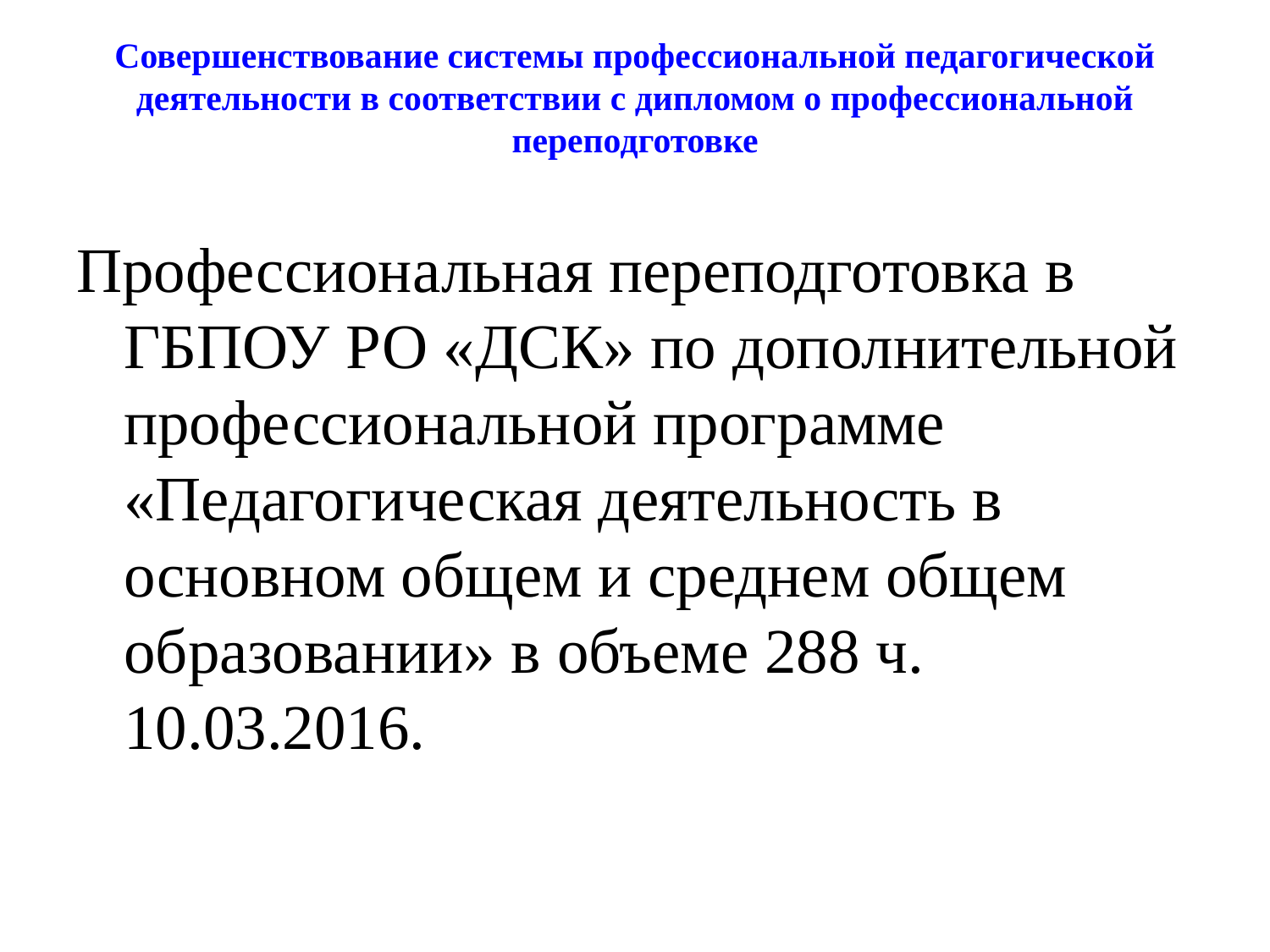

# Совершенствование системы профессиональной педагогической деятельности в соответствии с дипломом о профессиональной переподготовке
Профессиональная переподготовка в ГБПОУ РО «ДСК» по дополнительной профессиональной программе «Педагогическая деятельность в основном общем и среднем общем образовании» в объеме 288 ч. 10.03.2016.